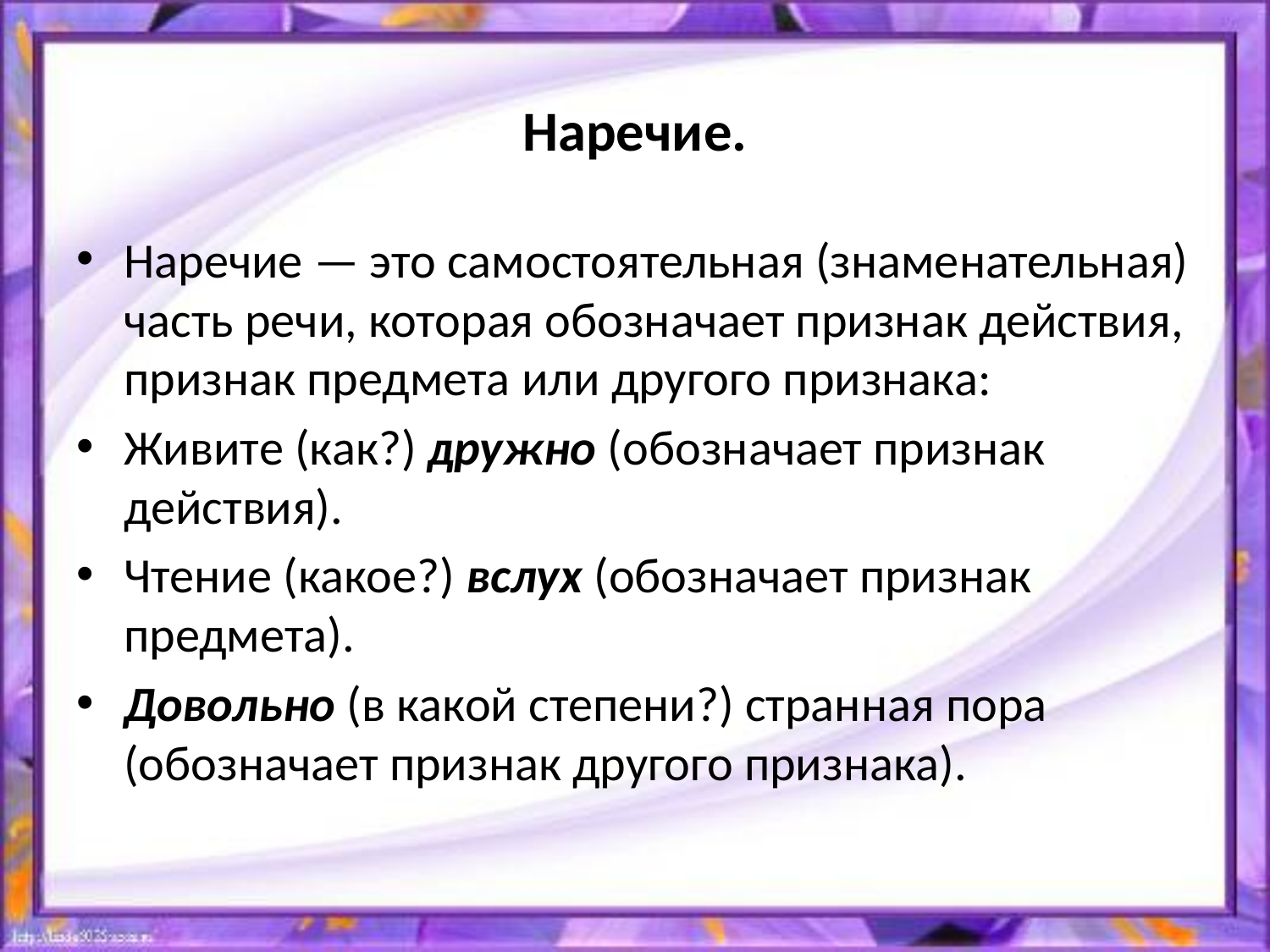

# Наречие.
Наречие — это самостоятельная (знаменательная) часть речи, которая обозначает признак действия, признак предмета или другого признака:
Живите (как?) дружно (обозначает признак действия).
Чтение (какое?) вслух (обозначает признак  предмета).
Довольно (в какой степени?) странная пора (обозначает признак другого признака).